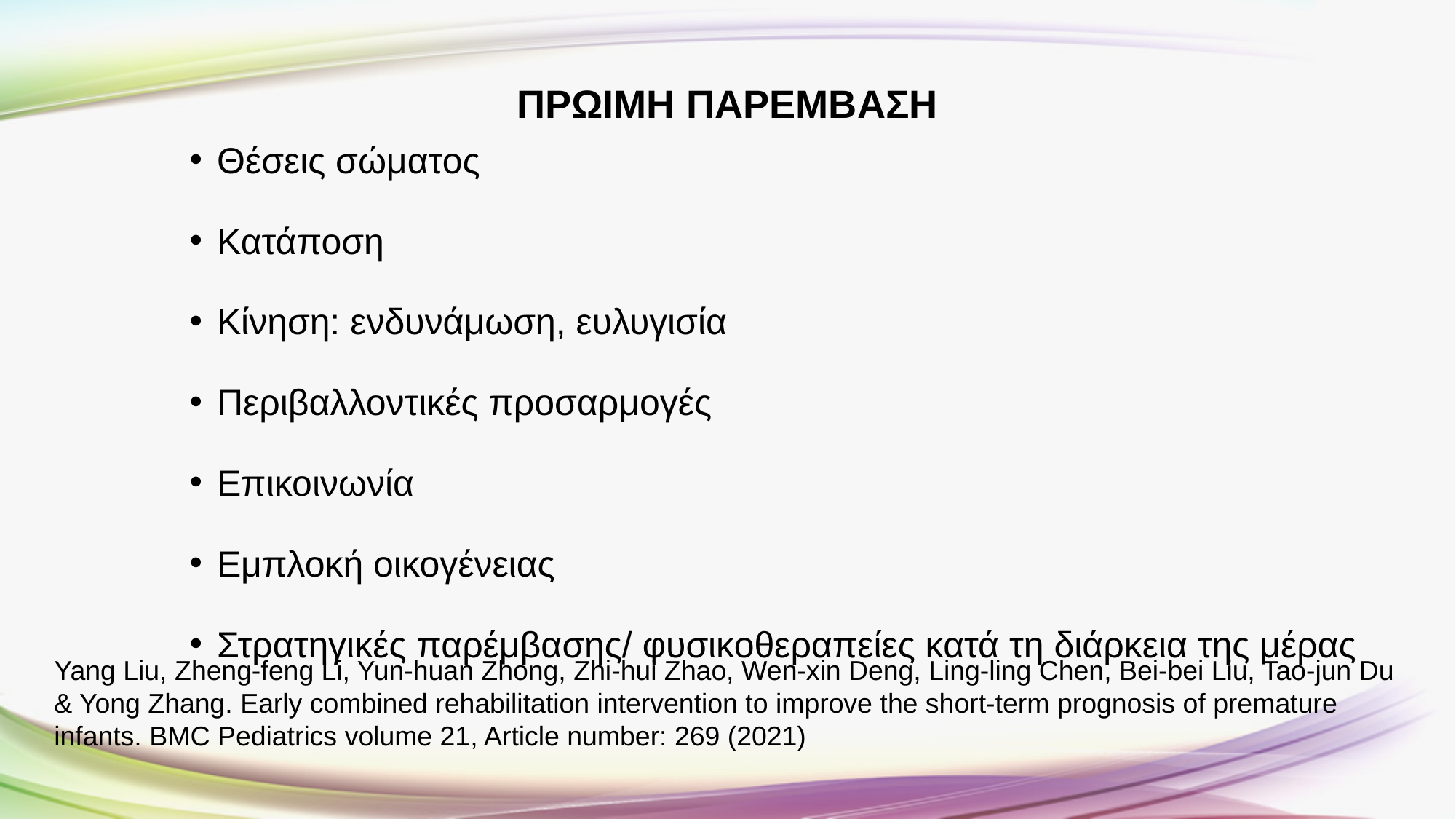

ΠΡΩΙΜΗ ΠΑΡΕΜΒΑΣΗ
# Θέσεις σώματος
Κατάποση
Κίνηση: ενδυνάμωση, ευλυγισία
Περιβαλλοντικές προσαρμογές
Επικοινωνία
Εμπλοκή οικογένειας
Στρατηγικές παρέμβασης/ φυσικοθεραπείες κατά τη διάρκεια της μέρας
Yang Liu, Zheng-feng Li, Yun-huan Zhong, Zhi-hui Zhao, Wen-xin Deng, Ling-ling Chen, Bei-bei Liu, Tao-jun Du & Yong Zhang. Early combined rehabilitation intervention to improve the short-term prognosis of premature infants. BMC Pediatrics volume 21, Article number: 269 (2021)